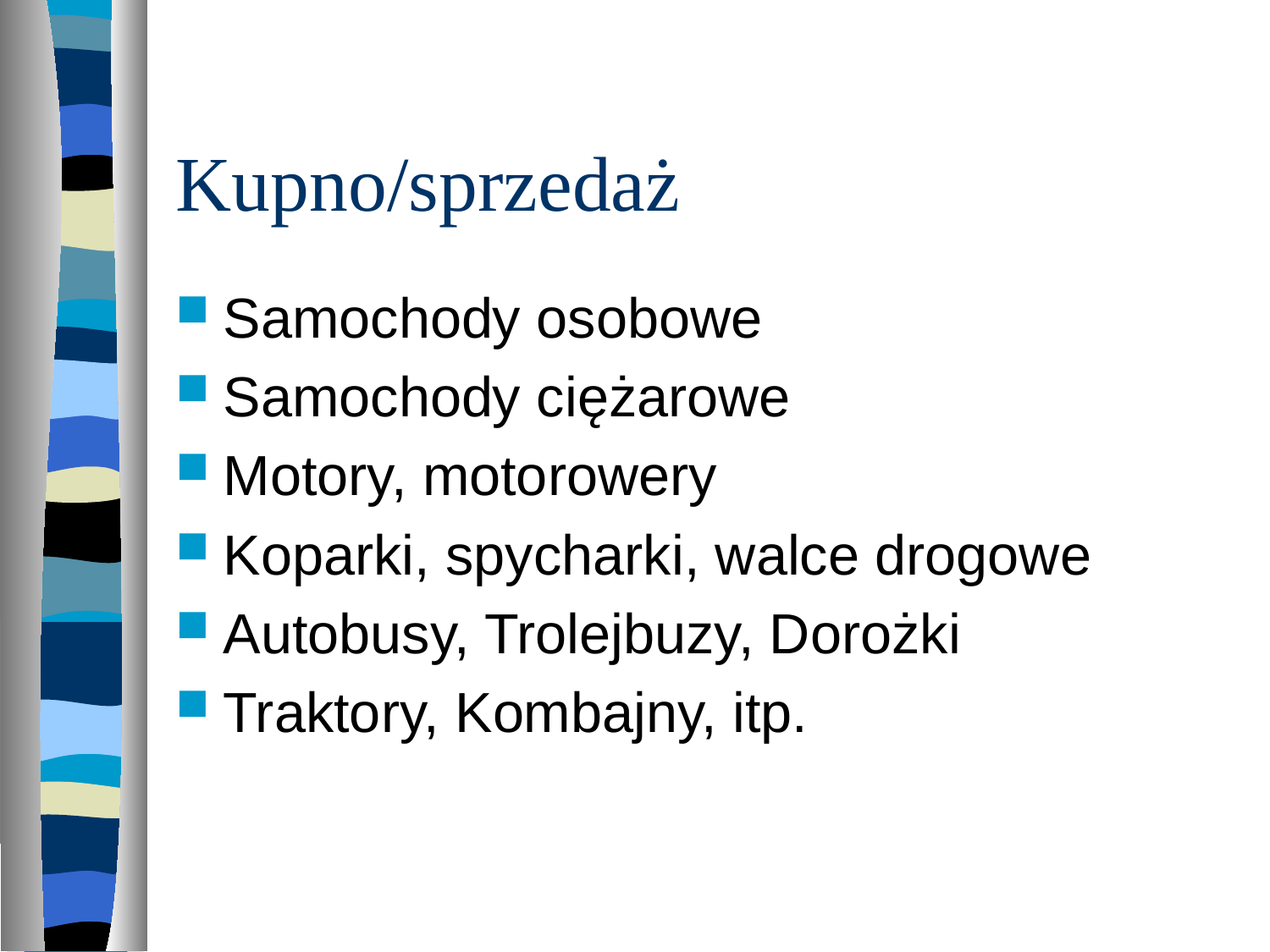

# Kupno/sprzedaż
Samochody osobowe
Samochody ciężarowe
Motory, motorowery
Koparki, spycharki, walce drogowe
Autobusy, Trolejbuzy, Dorożki
Traktory, Kombajny, itp.